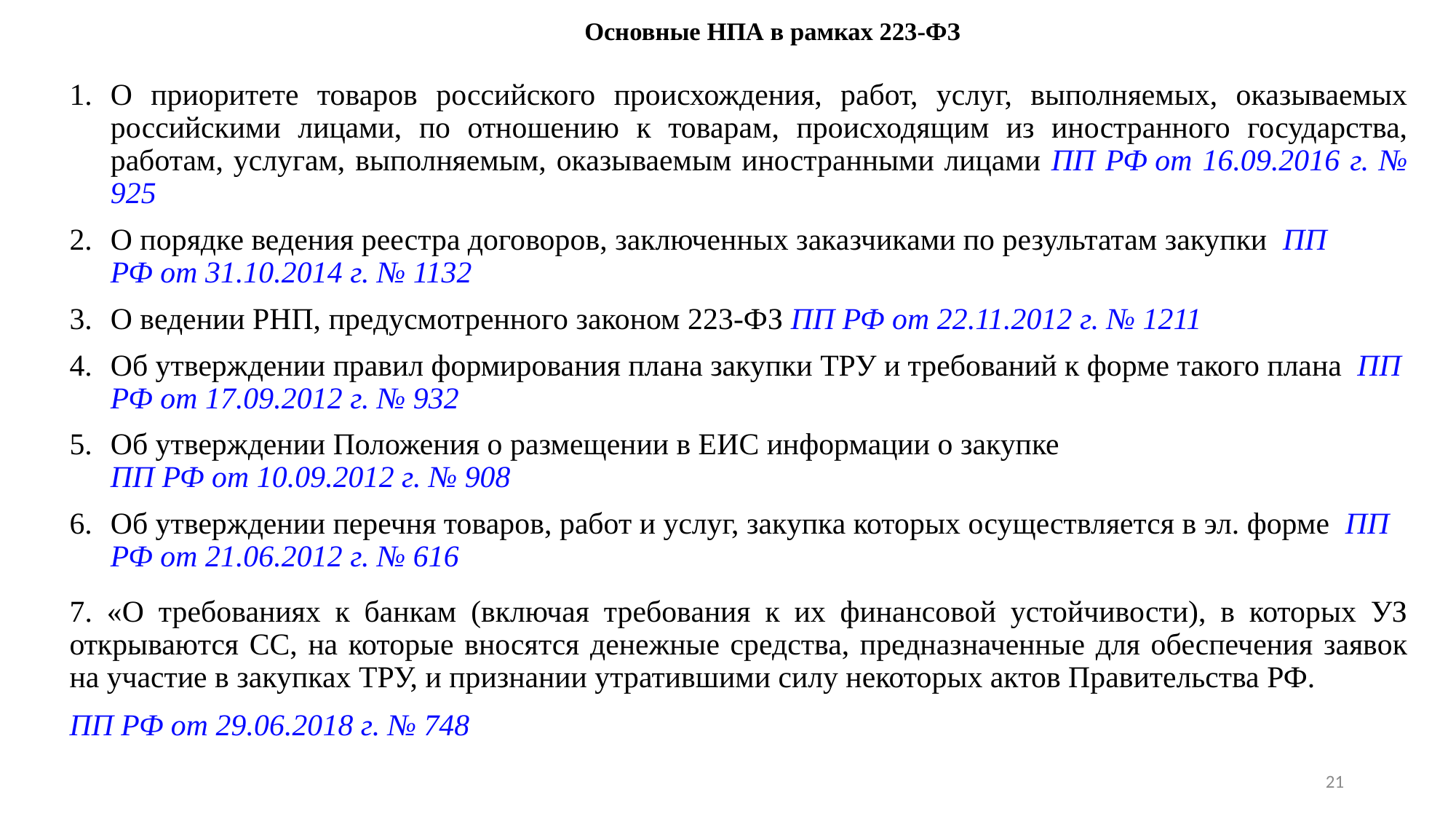

# Основные НПА в рамках 223-ФЗ
О приоритете товаров российского происхождения, работ, услуг, выполняемых, оказываемых российскими лицами, по отношению к товарам, происходящим из иностранного государства, работам, услугам, выполняемым, оказываемым иностранными лицами ПП РФ от 16.09.2016 г. № 925
О порядке ведения реестра договоров, заключенных заказчиками по результатам закупки  ПП РФ от 31.10.2014 г. № 1132
О ведении РНП, предусмотренного законом 223-ФЗ ПП РФ от 22.11.2012 г. № 1211
Об утверждении правил формирования плана закупки ТРУ и требований к форме такого плана  ПП РФ от 17.09.2012 г. № 932
Об утверждении Положения о размещении в ЕИС информации о закупке
ПП РФ от 10.09.2012 г. № 908
Об утверждении перечня товаров, работ и услуг, закупка которых осуществляется в эл. форме  ПП РФ от 21.06.2012 г. № 616
7. «О требованиях к банкам (включая требования к их финансовой устойчивости), в которых УЗ открываются СС, на которые вносятся денежные средства, предназначенные для обеспечения заявок на участие в закупках ТРУ, и признании утратившими силу некоторых актов Правительства РФ.
ПП РФ от 29.06.2018 г. № 748
21